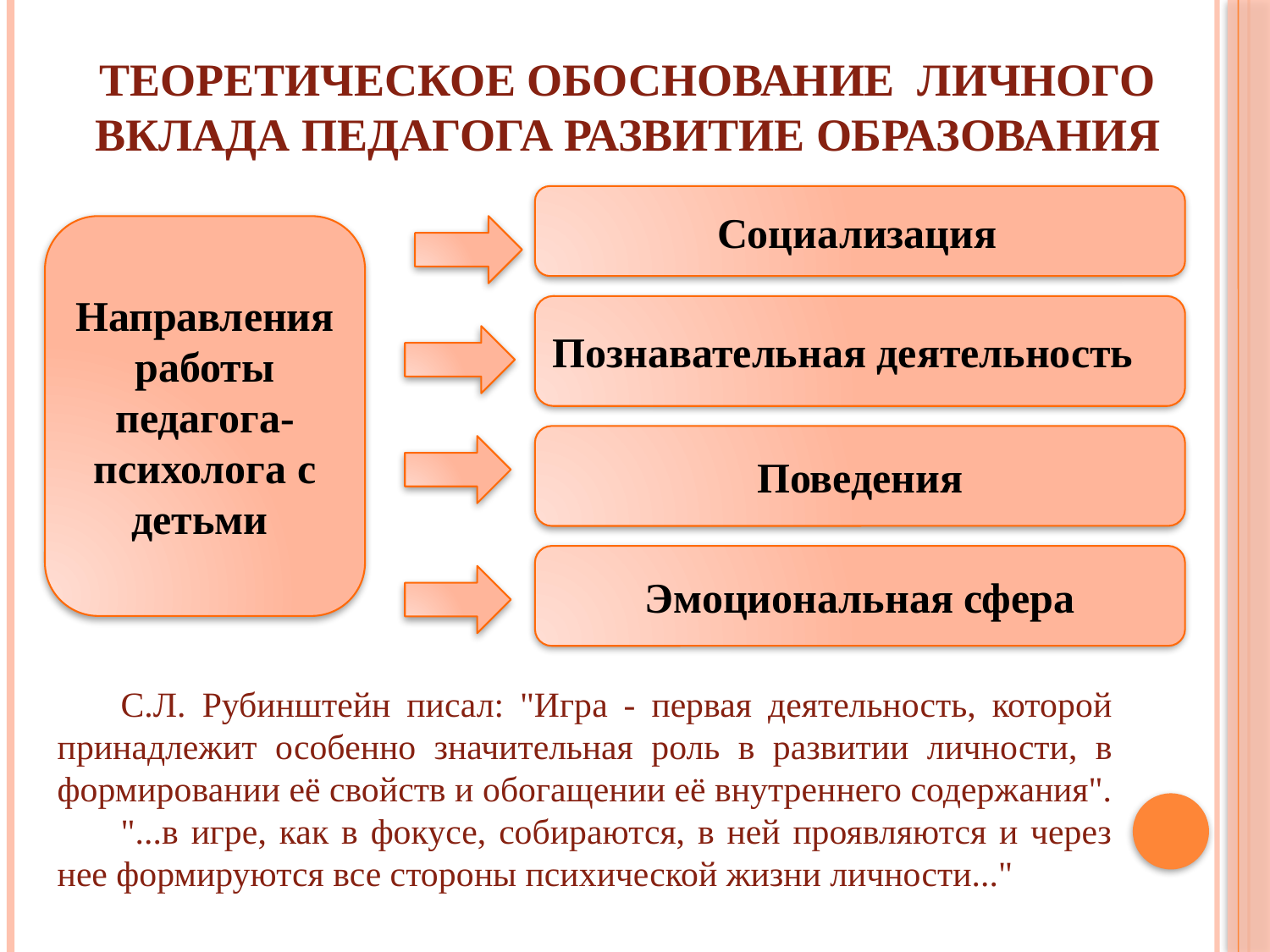

# Теоретическое обоснование  личного вклада педагога развитие образования

Социализация
Направления работы педагога-психолога с детьми

Познавательная деятельность

Поведения

Эмоциональная сфера

С.Л. Рубинштейн писал: "Игра - первая деятельность, которой принадлежит особенно значительная роль в развитии личности, в формировании её свойств и обогащении её внутреннего содержания".
"...в игре, как в фокусе, собираются, в ней проявляются и через нее формируются все стороны психической жизни личности..."